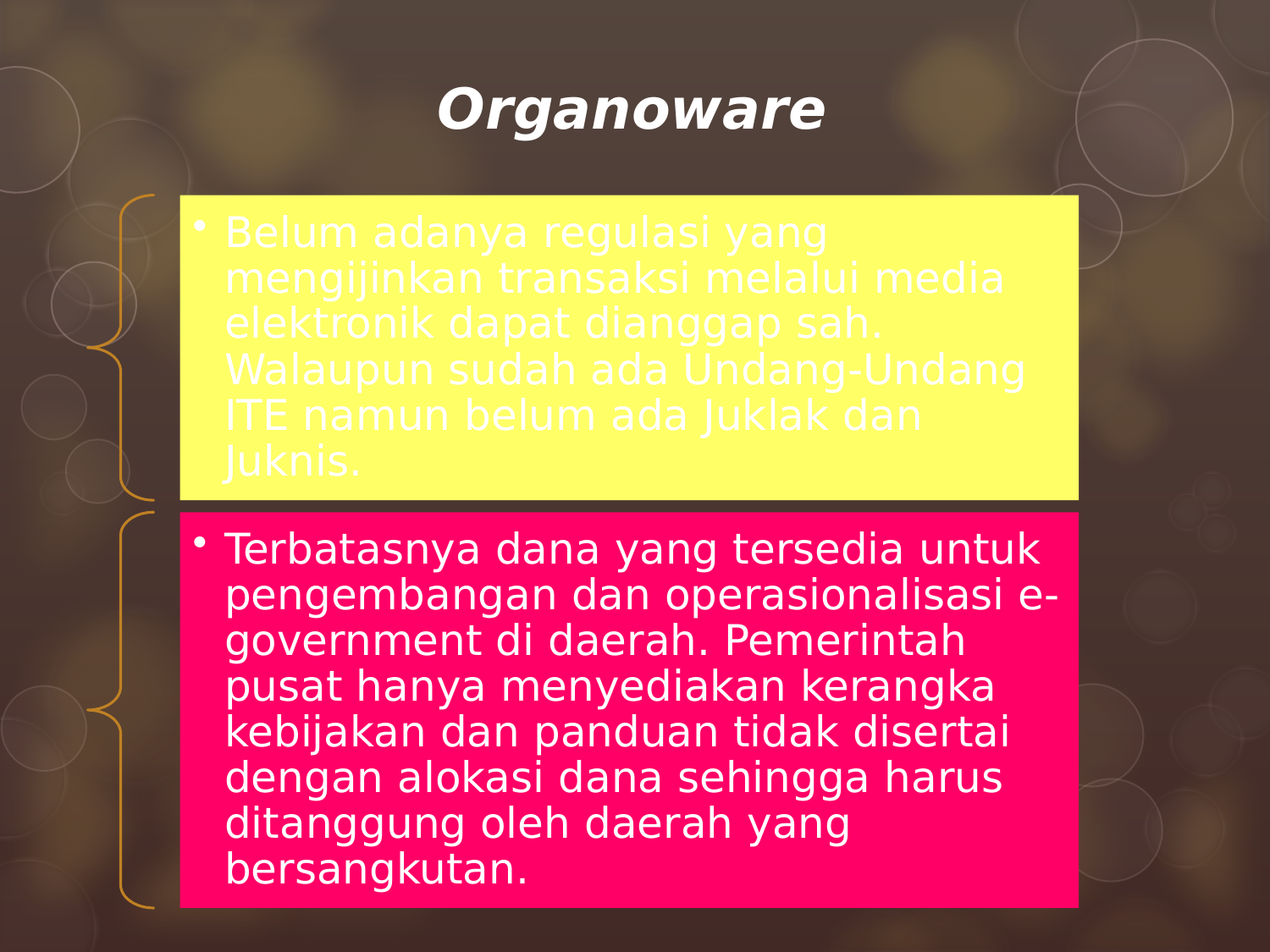

# Organoware

Belum adanya regulasi yang mengijinkan transaksi melalui media elektronik dapat dianggap sah. Walaupun sudah ada Undang-Undang ITE namun belum ada Juklak dan Juknis.

Terbatasnya dana yang tersedia untuk pengembangan dan operasionalisasi e-government di daerah. Pemerintah pusat hanya menyediakan kerangka kebijakan dan panduan tidak disertai dengan alokasi dana sehingga harus ditanggung oleh daerah yang bersangkutan.